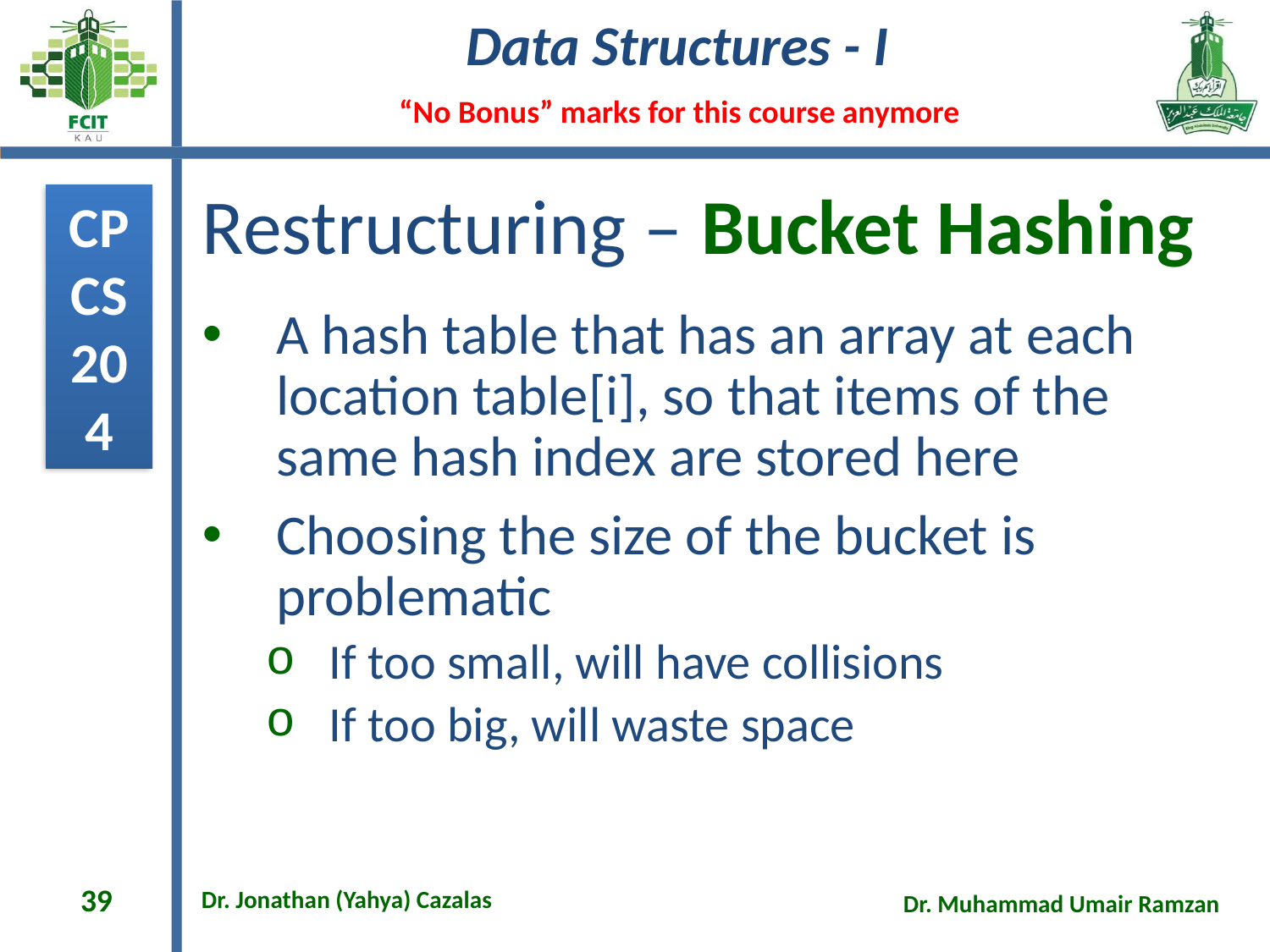

# Restructuring – Bucket Hashing
A hash table that has an array at each location table[i], so that items of the same hash index are stored here
Choosing the size of the bucket is problematic
If too small, will have collisions
If too big, will waste space
39